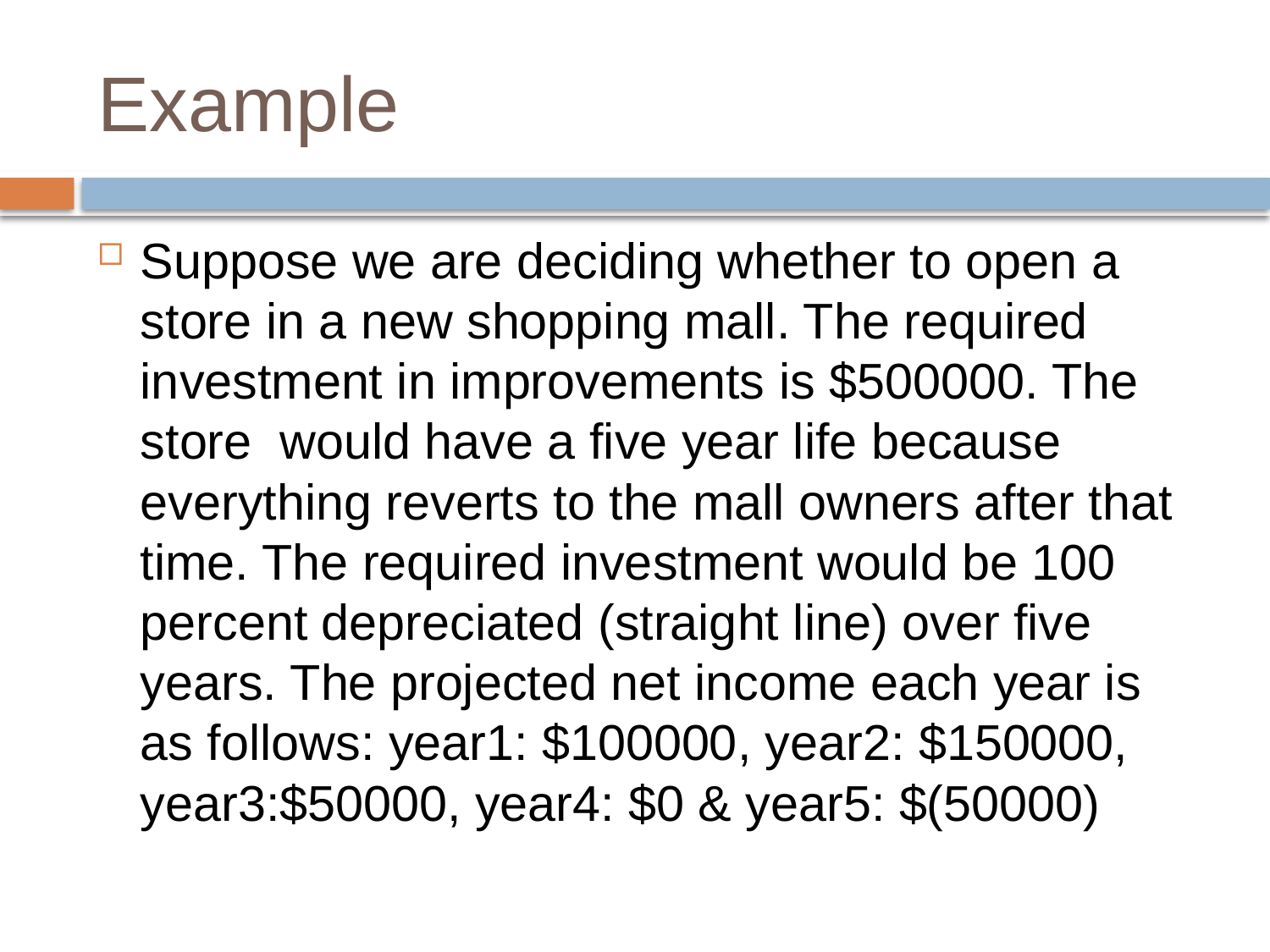

# Example
Suppose we are deciding whether to open a store in a new shopping mall. The required investment in improvements is $500000. The store  would have a five year life because everything reverts to the mall owners after that time. The required investment would be 100 percent depreciated (straight line) over five years. The projected net income each year is as follows: year1: $100000, year2: $150000, year3:$50000, year4: $0 & year5: $(50000)